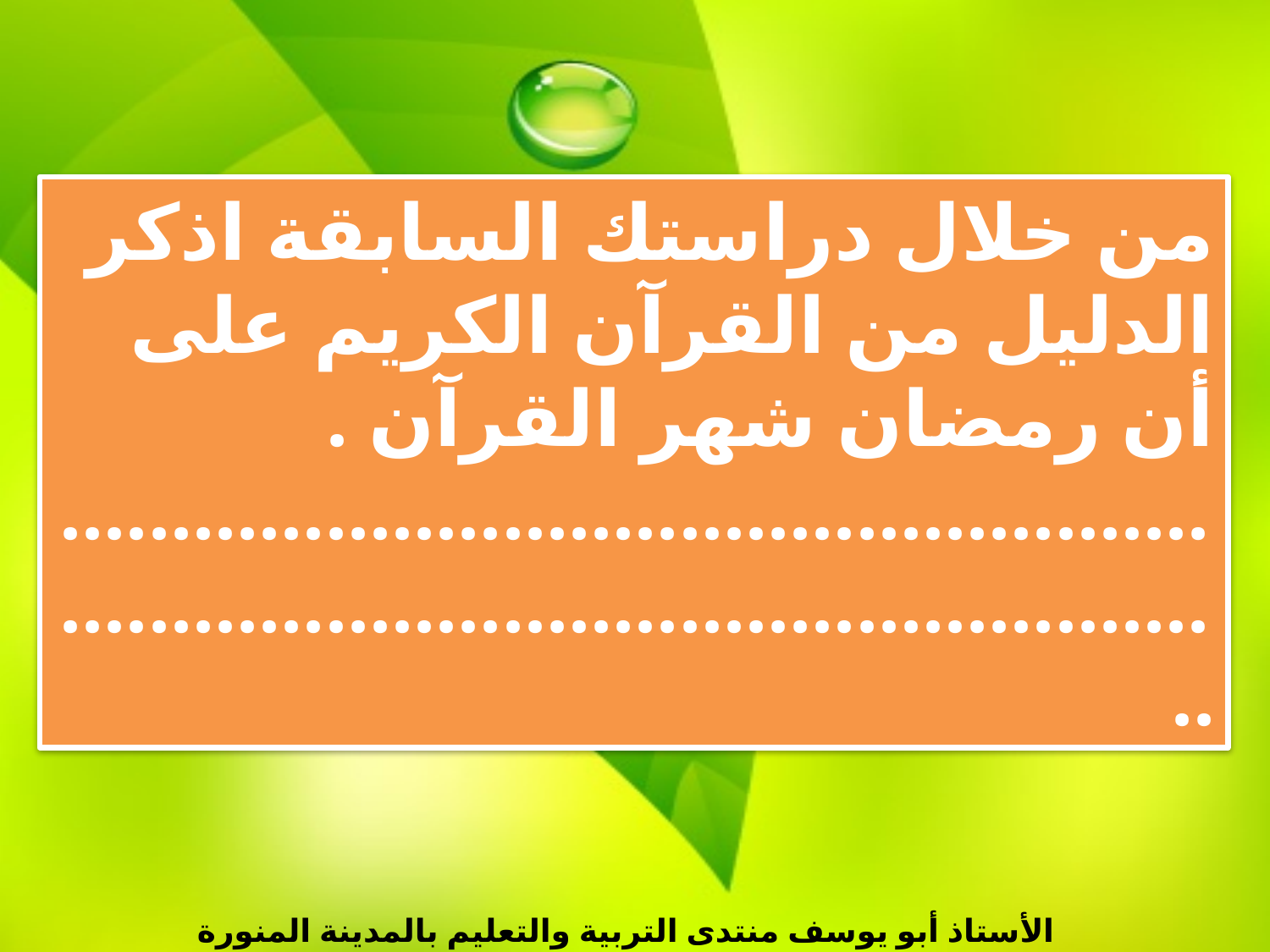

من خلال دراستك السابقة اذكر الدليل من القرآن الكريم على أن رمضان شهر القرآن .
..........................................................................................................
الأستاذ أبو يوسف منتدى التربية والتعليم بالمدينة المنورة